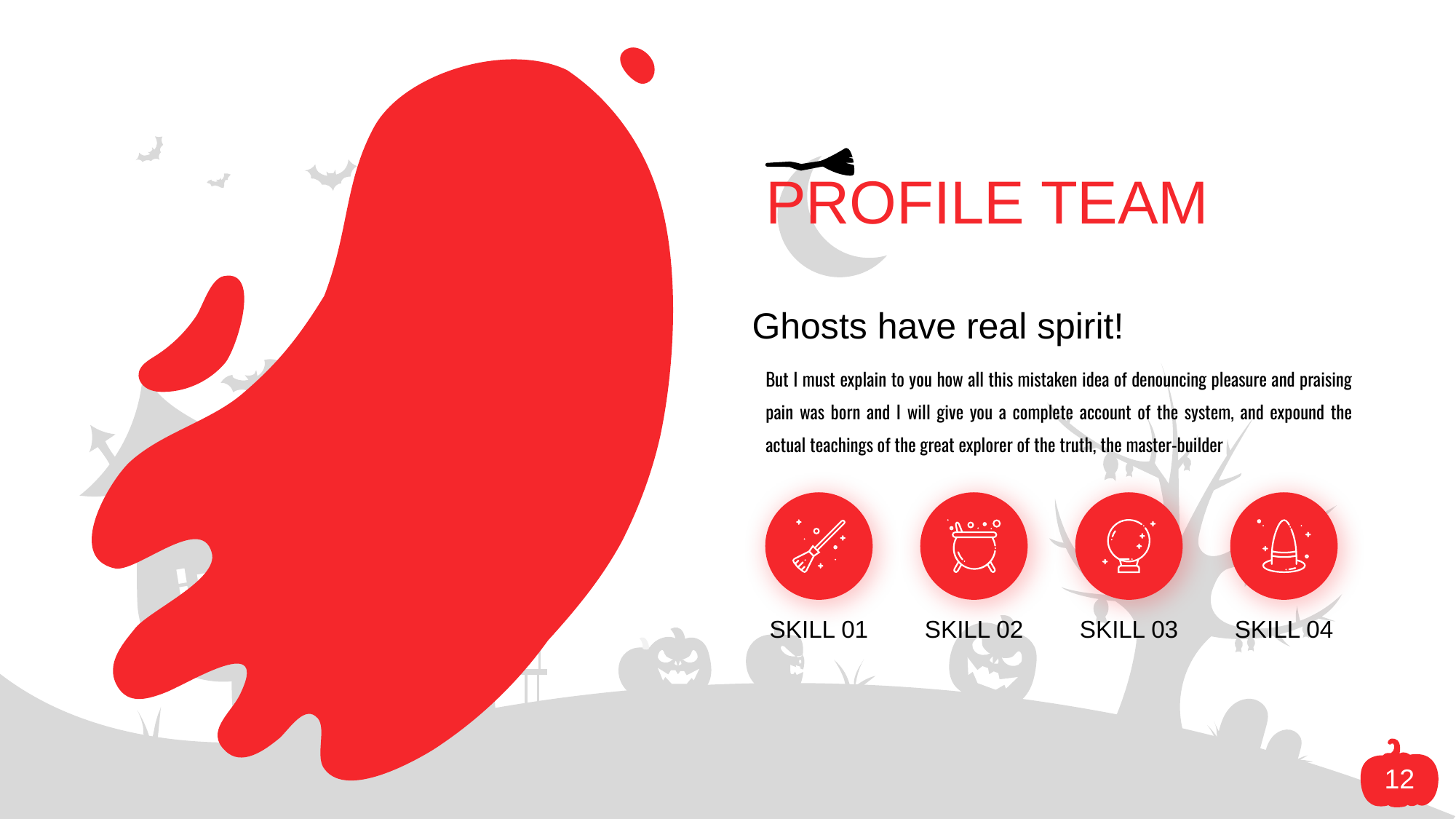

# PROFILE TEAM
Ghosts have real spirit!

But I must explain to you how all this mistaken idea of denouncing pleasure and praising pain was born and I will give you a complete account of the system, and expound the actual teachings of the great explorer of the truth, the master-builder

SKILL 03
SKILL 04
SKILL 01
SKILL 02